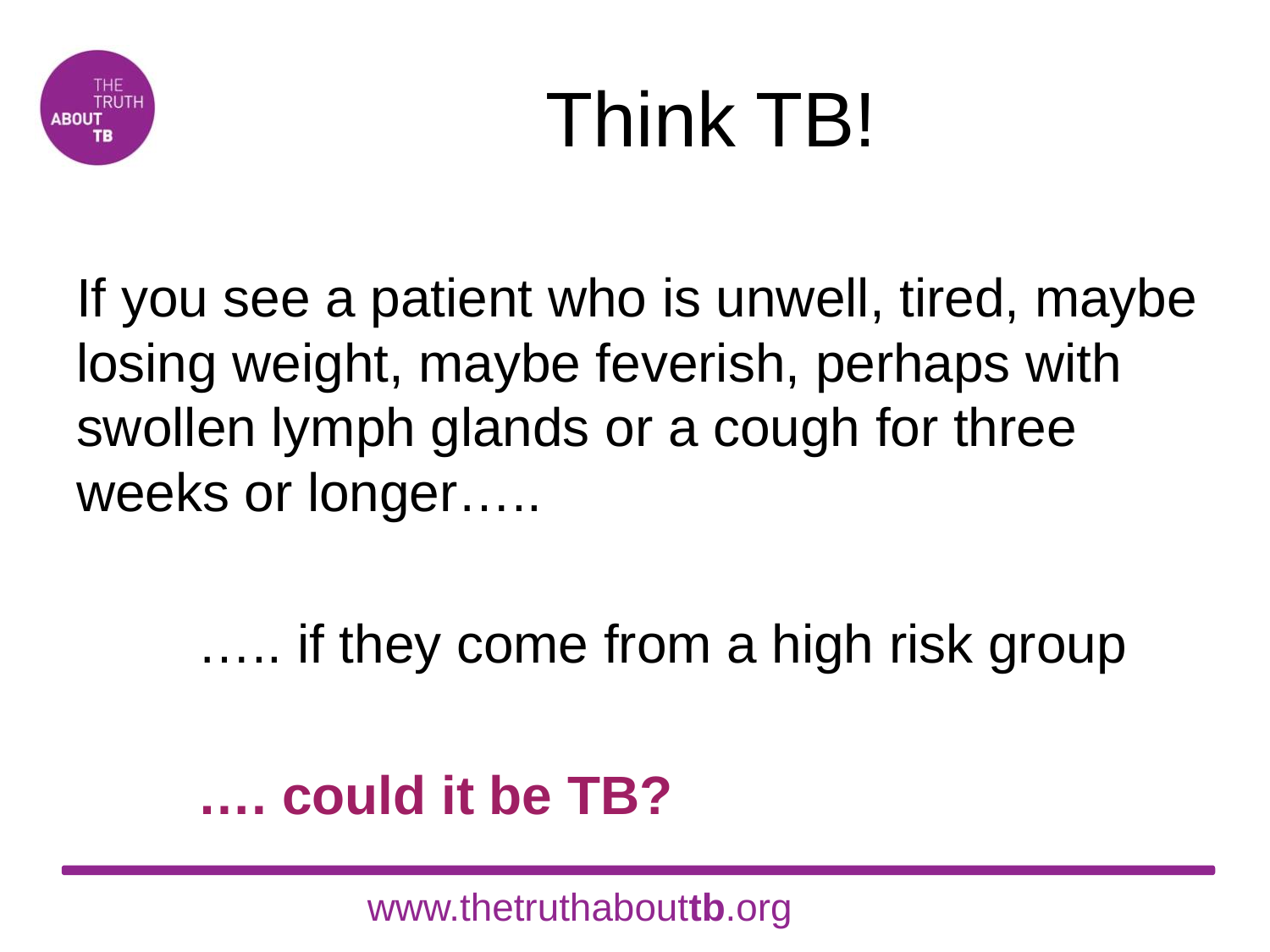

# Think TB!
If you see a patient who is unwell, tired, maybe losing weight, maybe feverish, perhaps with swollen lymph glands or a cough for three weeks or longer…..

	….. if they come from a high risk group

		…. could it be TB?